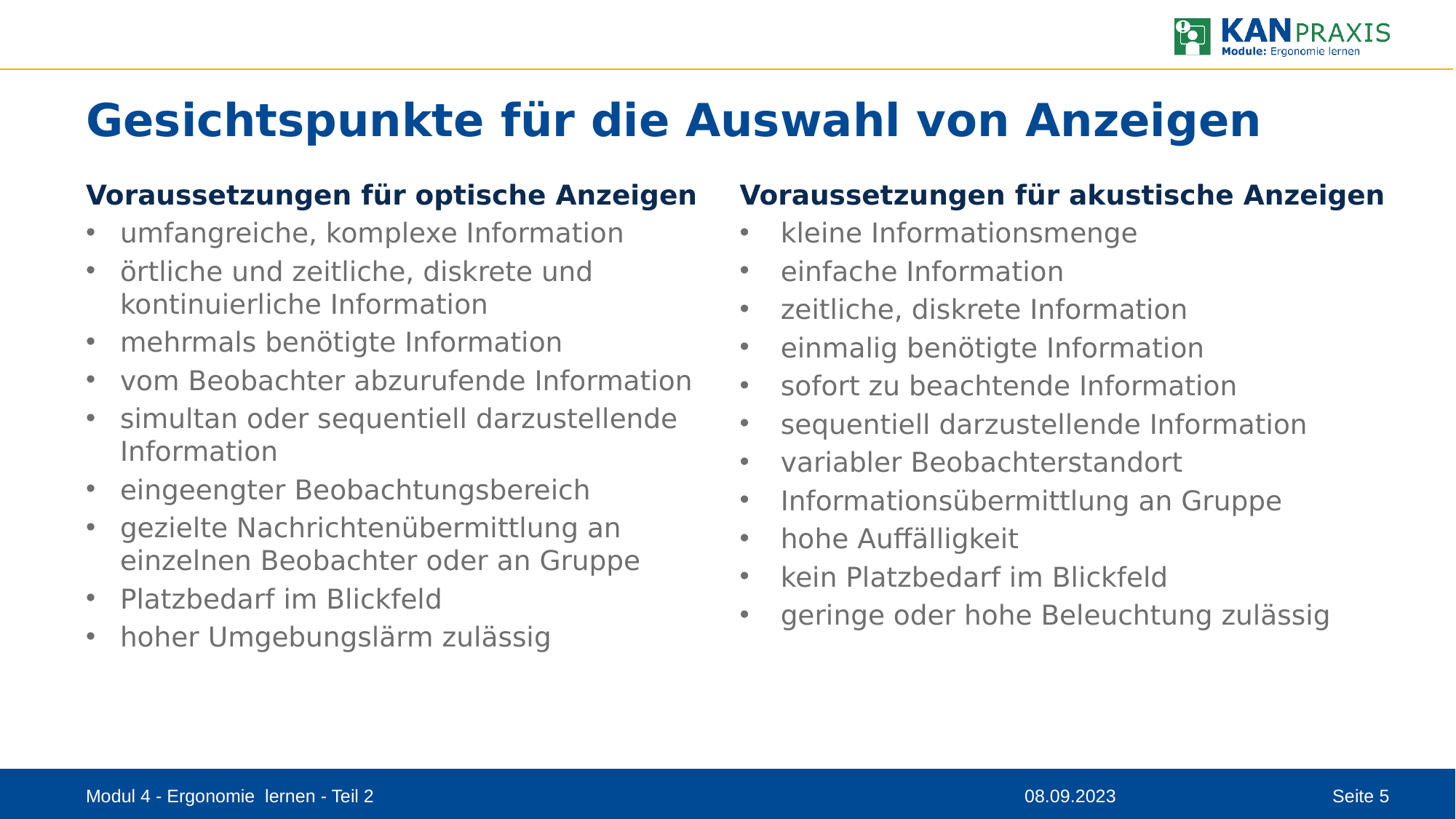

# Gesichtspunkte für die Auswahl von Anzeigen
Voraussetzungen für optische Anzeigen
umfangreiche, komplexe Information
örtliche und zeitliche, diskrete und kontinuierliche Information
mehrmals benötigte Information
vom Beobachter abzurufende Information
simultan oder sequentiell darzustellende Information
eingeengter Beobachtungsbereich
gezielte Nachrichtenübermittlung an einzelnen Beobachter oder an Gruppe
Platzbedarf im Blickfeld
hoher Umgebungslärm zulässig

Voraussetzungen für akustische Anzeigen
kleine Informationsmenge
einfache Information
zeitliche, diskrete Information
einmalig benötigte Information
sofort zu beachtende Information
sequentiell darzustellende Information
variabler Beobachterstandort
Informationsübermittlung an Gruppe
hohe Auffälligkeit
kein Platzbedarf im Blickfeld
geringe oder hohe Beleuchtung zulässig
Modul 4 - Ergonomie  lernen - Teil 2
08.09.2023
Seite 5